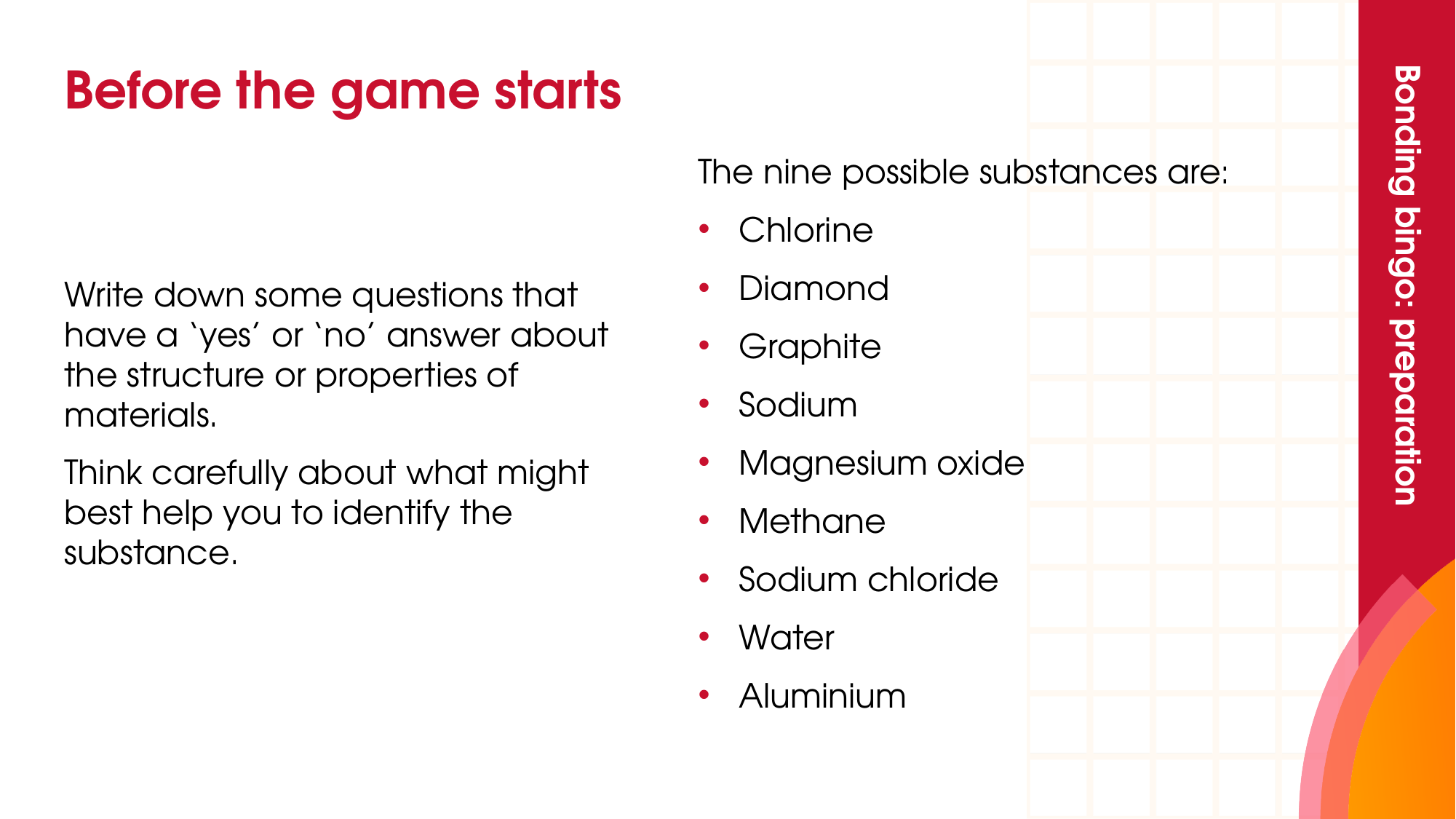

# Before the game starts
Bonding bingo: preparation
Write down some questions that have a ‘yes’ or ‘no’ answer about the structure or properties of materials.
Think carefully about what might best help you to identify the substance.

The nine possible substances are:
Chlorine
Diamond
Graphite
Sodium
Magnesium oxide
Methane
Sodium chloride
Water
Aluminium